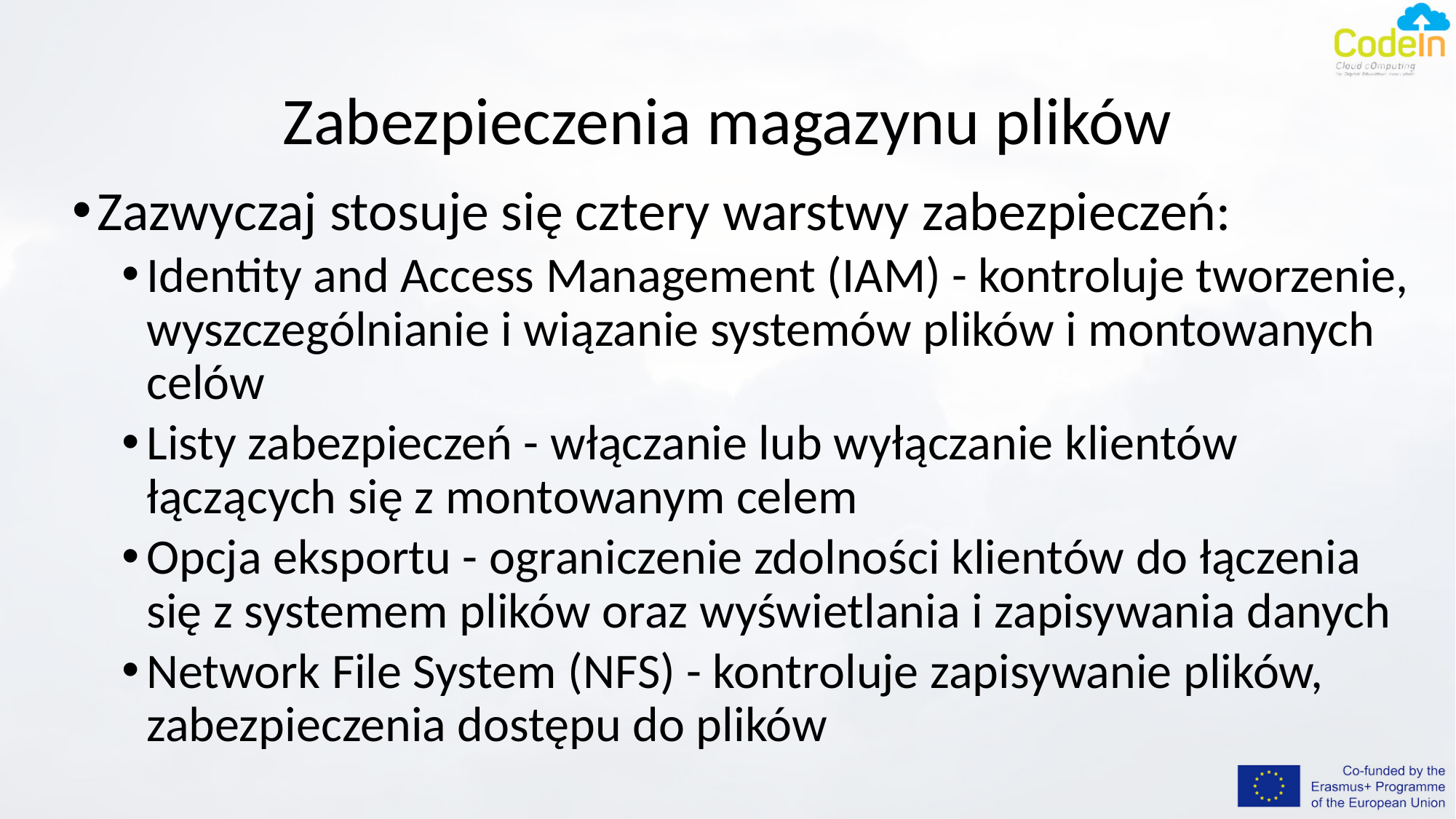

# Zabezpieczenia magazynu plików
Zazwyczaj stosuje się cztery warstwy zabezpieczeń:
Identity and Access Management (IAM) - kontroluje tworzenie, wyszczególnianie i wiązanie systemów plików i montowanych celów
Listy zabezpieczeń - włączanie lub wyłączanie klientów łączących się z montowanym celem
Opcja eksportu - ograniczenie zdolności klientów do łączenia się z systemem plików oraz wyświetlania i zapisywania danych
Network File System (NFS) - kontroluje zapisywanie plików, zabezpieczenia dostępu do plików